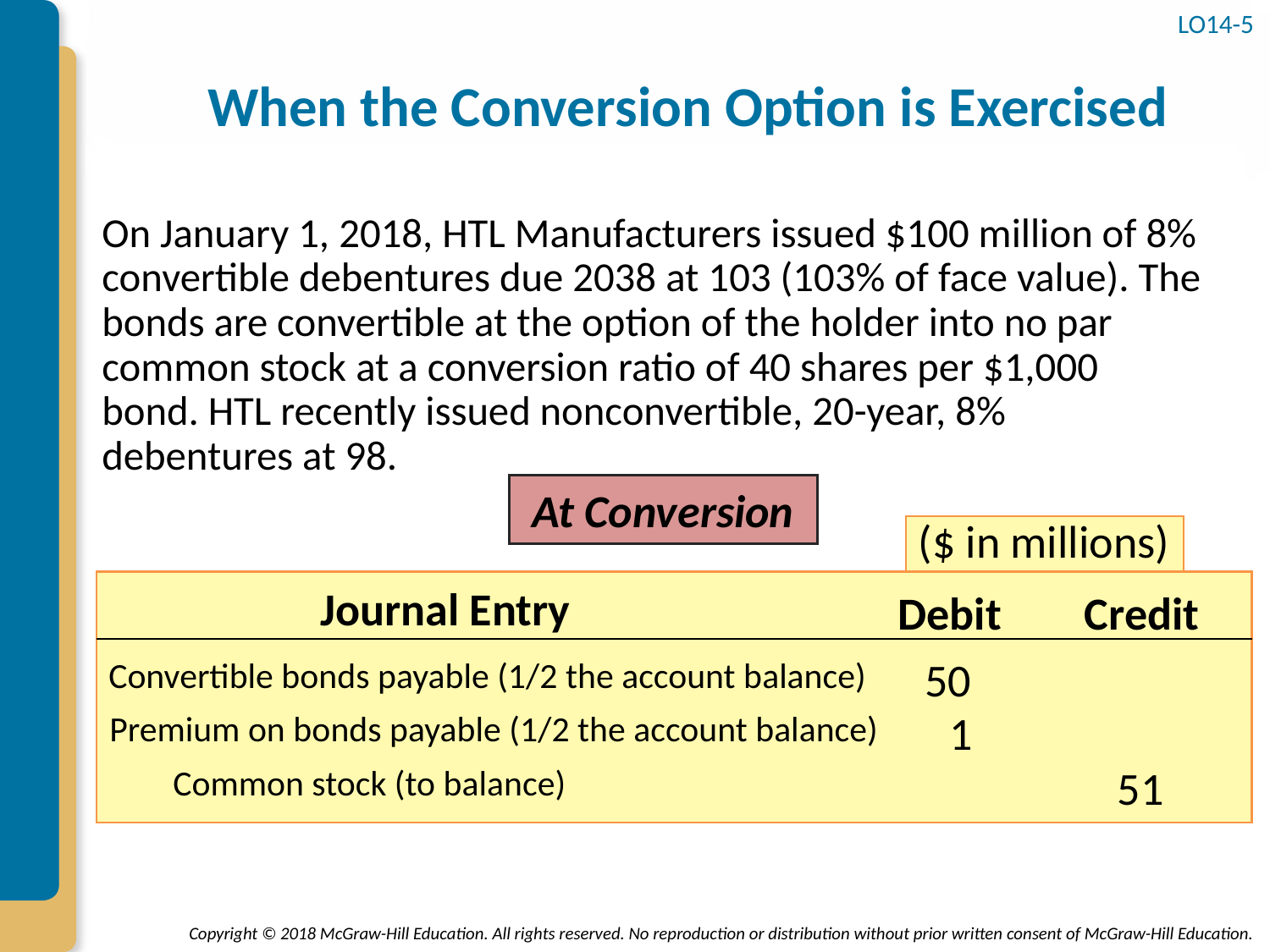

# When the Conversion Option is Exercised
LO14-5
On January 1, 2018, HTL Manufacturers issued $100 million of 8% convertible debentures due 2038 at 103 (103% of face value). The bonds are convertible at the option of the holder into no par common stock at a conversion ratio of 40 shares per $1,000 bond. HTL recently issued nonconvertible, 20-year, 8% debentures at 98.
At Conversion
($ in millions)

Journal Entry
Credit
Debit
50
Convertible bonds payable (1/2 the account balance)
1
Premium on bonds payable (1/2 the account balance)
51
Common stock (to balance)